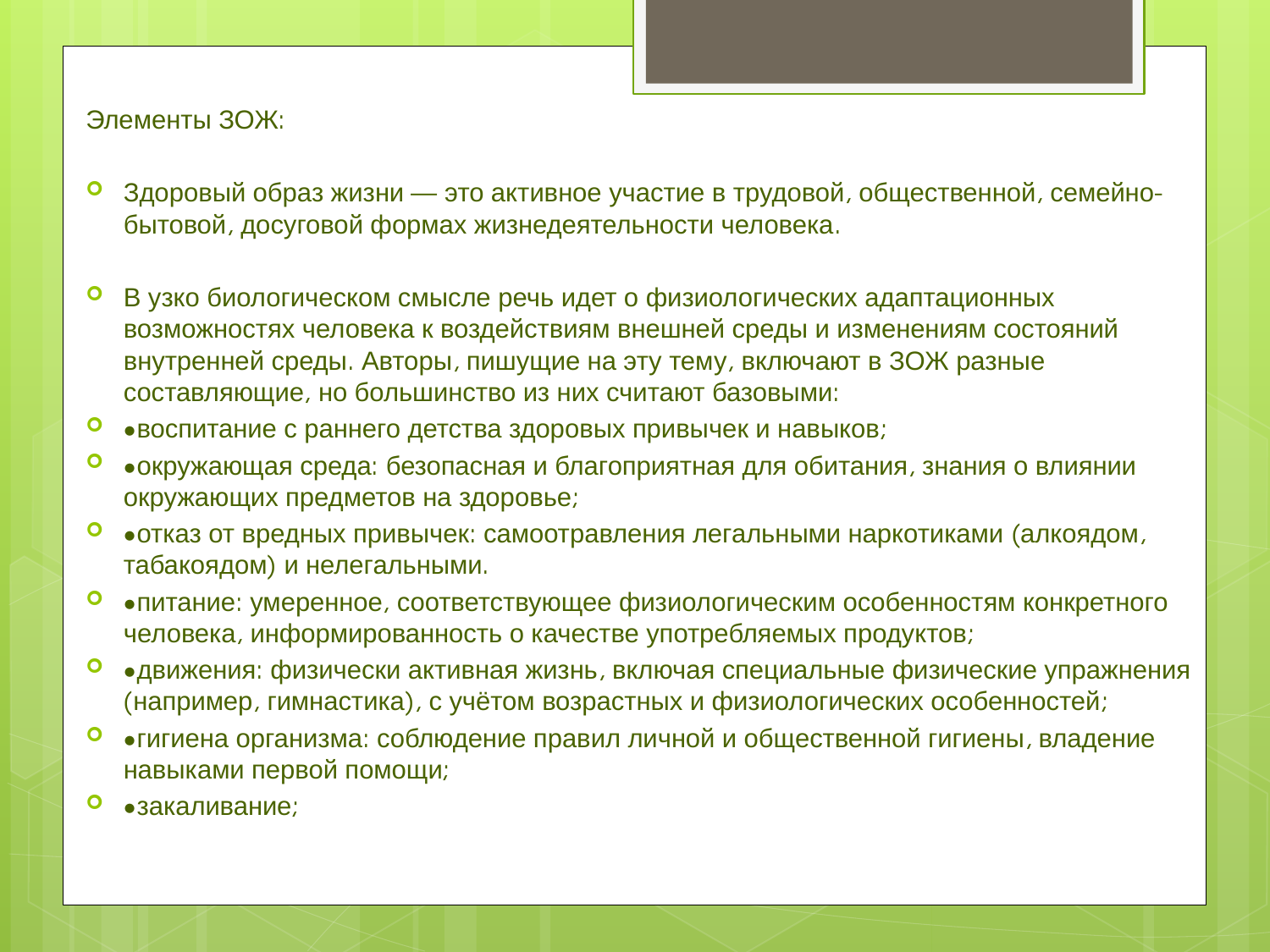

Элементы ЗОЖ:

Здоровый образ жизни — это активное участие в трудовой, общественной, семейно-бытовой, досуговой формах жизнедеятельности человека.

В узко биологическом смысле речь идет о физиологических адаптационных возможностях человека к воздействиям внешней среды и изменениям состояний внутренней среды. Авторы, пишущие на эту тему, включают в ЗОЖ разные составляющие, но большинство из них считают базовыми:
•воспитание с раннего детства здоровых привычек и навыков;
•окружающая среда: безопасная и благоприятная для обитания, знания о влиянии окружающих предметов на здоровье;
•отказ от вредных привычек: самоотравления легальными наркотиками (алкоядом, табакоядом) и нелегальными.
•питание: умеренное, соответствующее физиологическим особенностям конкретного человека, информированность о качестве употребляемых продуктов;
•движения: физически активная жизнь, включая специальные физические упражнения (например, гимнастика), с учётом возрастных и физиологических особенностей;
•гигиена организма: соблюдение правил личной и общественной гигиены, владение навыками первой помощи;
•закаливание;